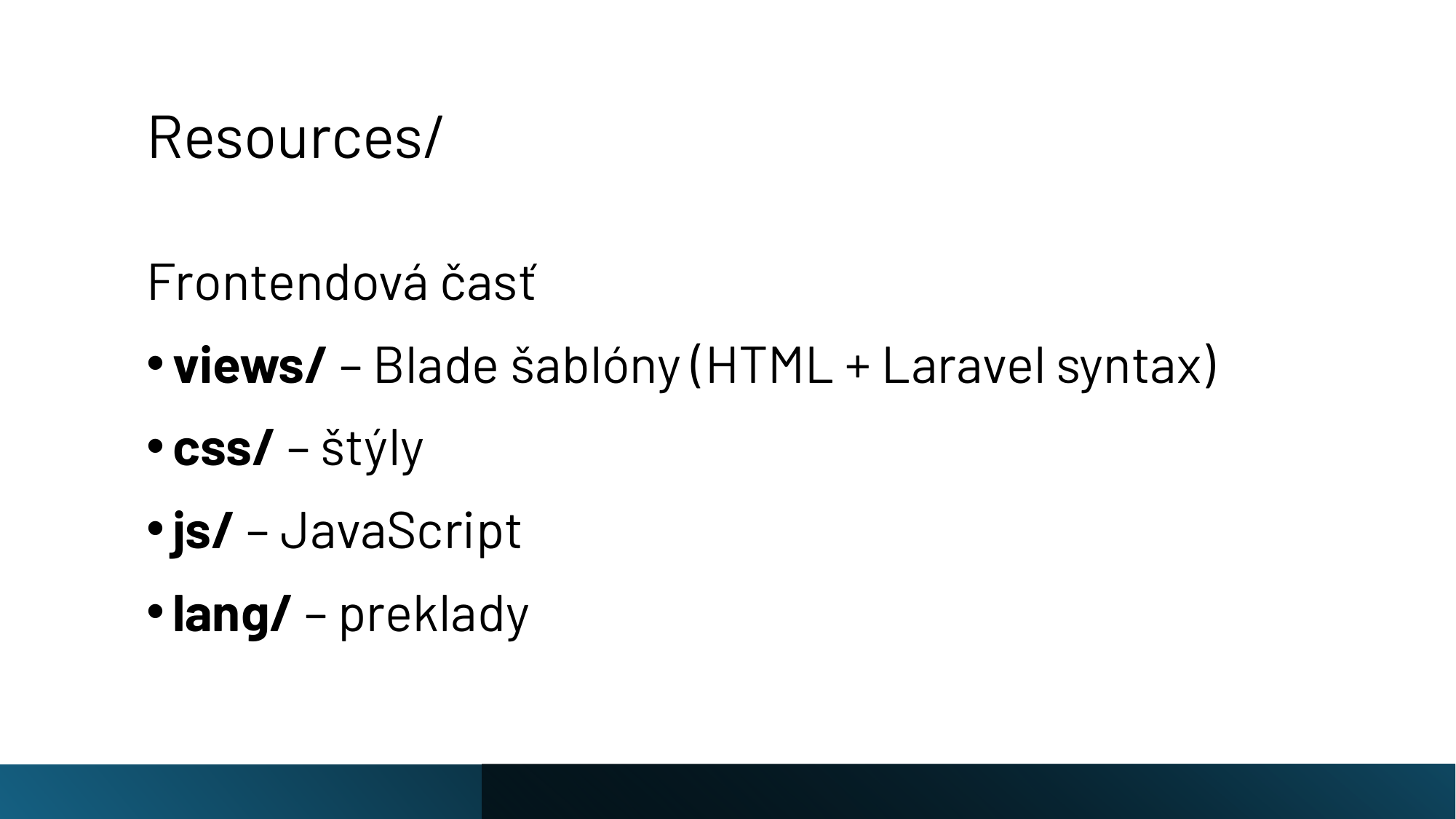

# Resources/
Frontendová časť
views/ – Blade šablóny (HTML + Laravel syntax)
css/ – štýly
js/ – JavaScript
lang/ – preklady